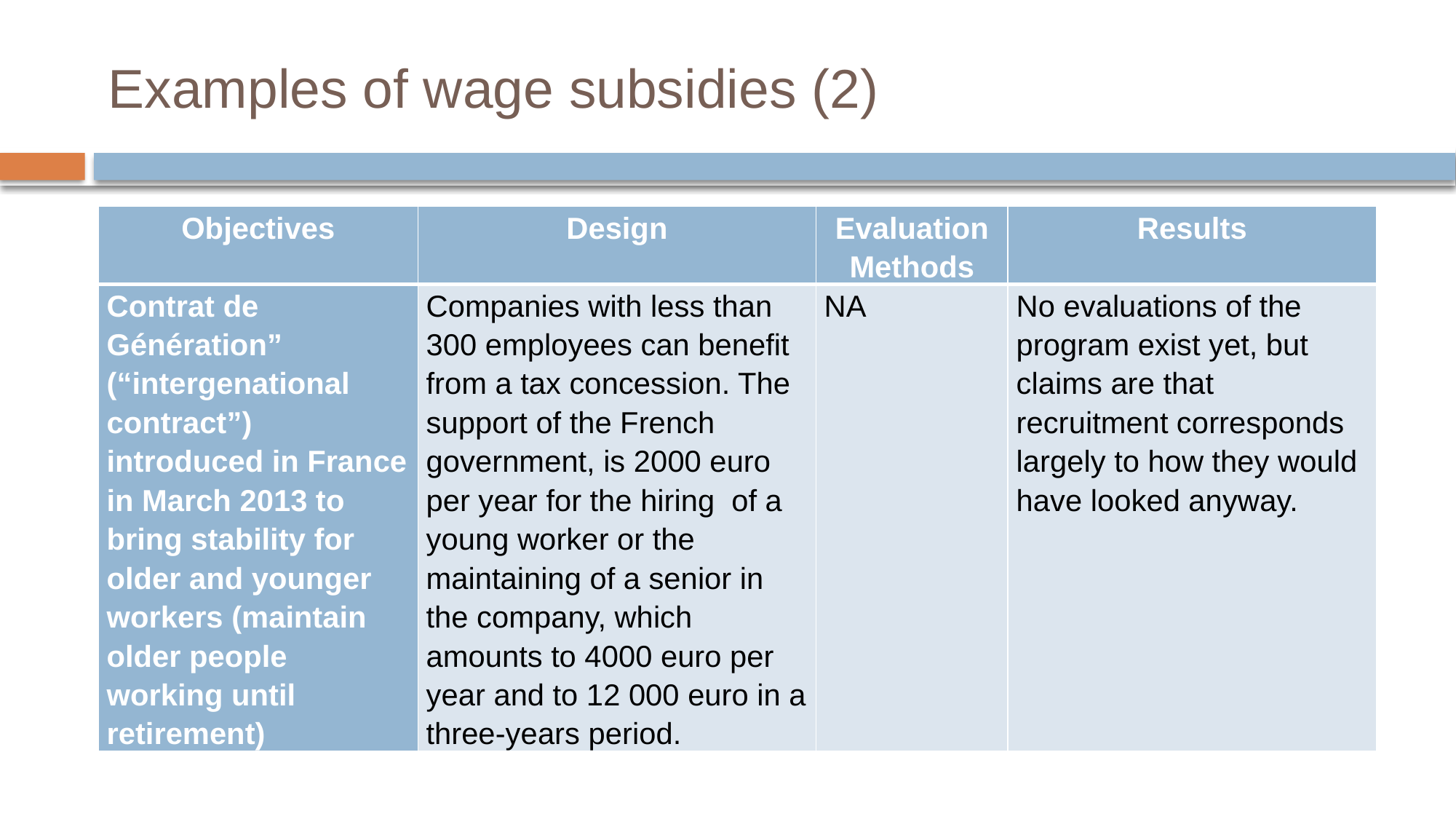

# Examples of wage subsidies (2)
| Objectives | Design | Evaluation Methods | Results |
| --- | --- | --- | --- |
| Contrat de Génération” (“intergenational contract”) introduced in France in March 2013 to bring stability for older and younger workers (maintain older people working until retirement) | Companies with less than 300 employees can benefit from a tax concession. The support of the French government, is 2000 euro per year for the hiring of a young worker or the maintaining of a senior in the company, which amounts to 4000 euro per year and to 12 000 euro in a three-years period. | NA | No evaluations of the program exist yet, but claims are that recruitment corresponds largely to how they would have looked anyway. |